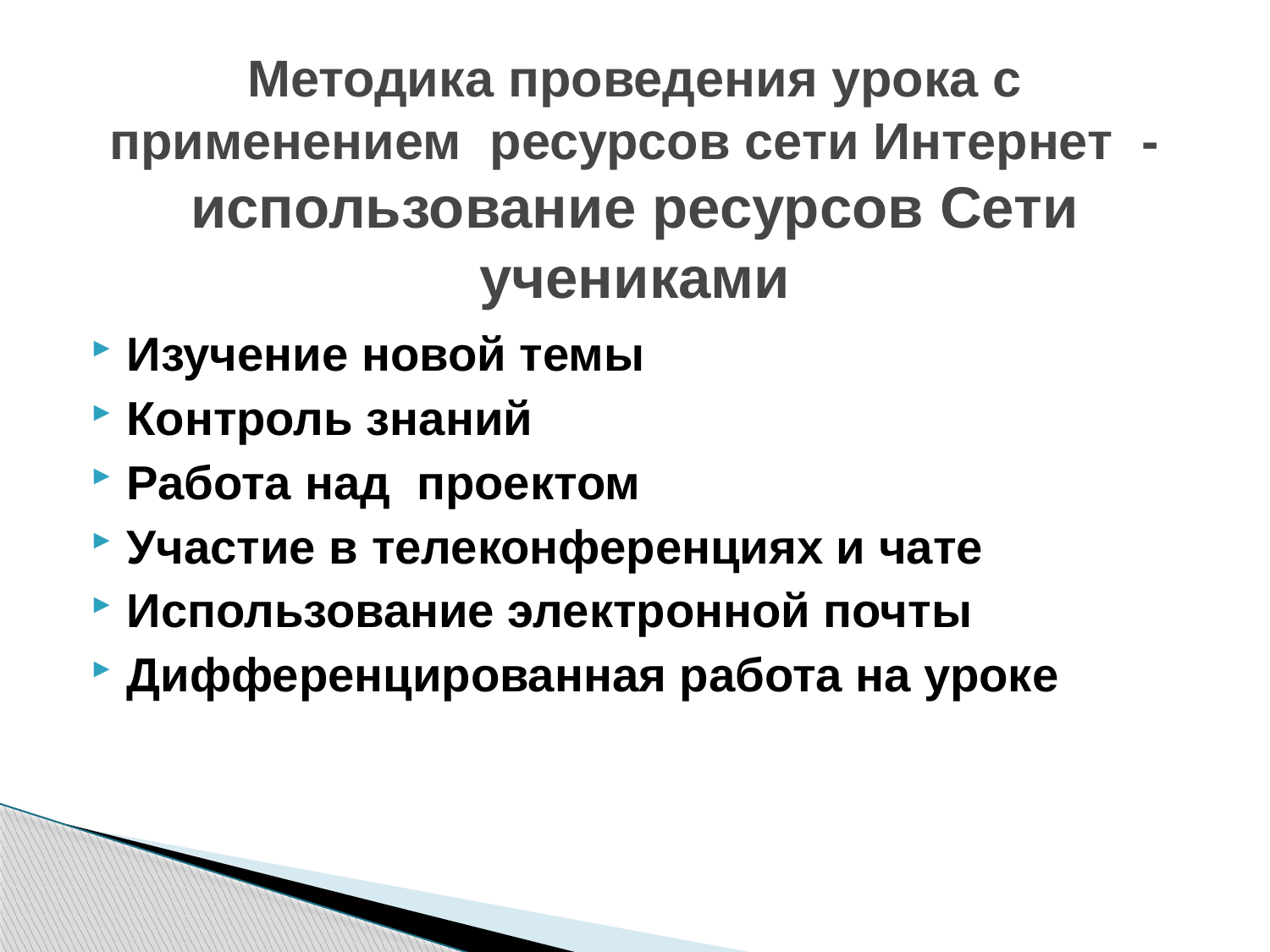

# Методика проведения урока с применением  ресурсов сети Интернет  - использование ресурсов Сети учениками
Изучение новой темы
Контроль знаний
Работа над  проектом
Участие в телеконференциях и чате
Использование электронной почты
Дифференцированная работа на уроке